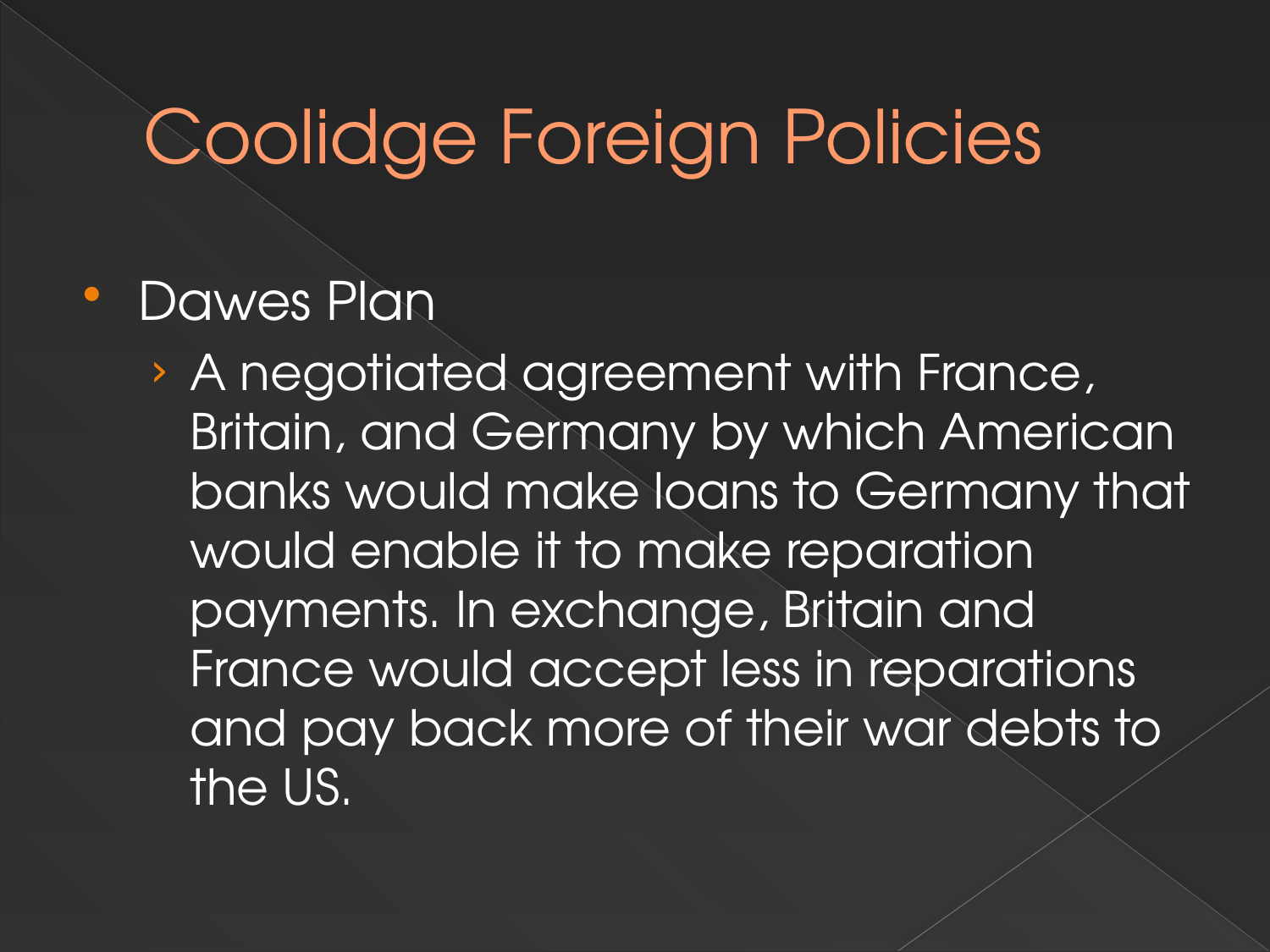

# Coolidge Foreign Policies
Dawes Plan
A negotiated agreement with France, Britain, and Germany by which American banks would make loans to Germany that would enable it to make reparation payments. In exchange, Britain and France would accept less in reparations and pay back more of their war debts to the US.